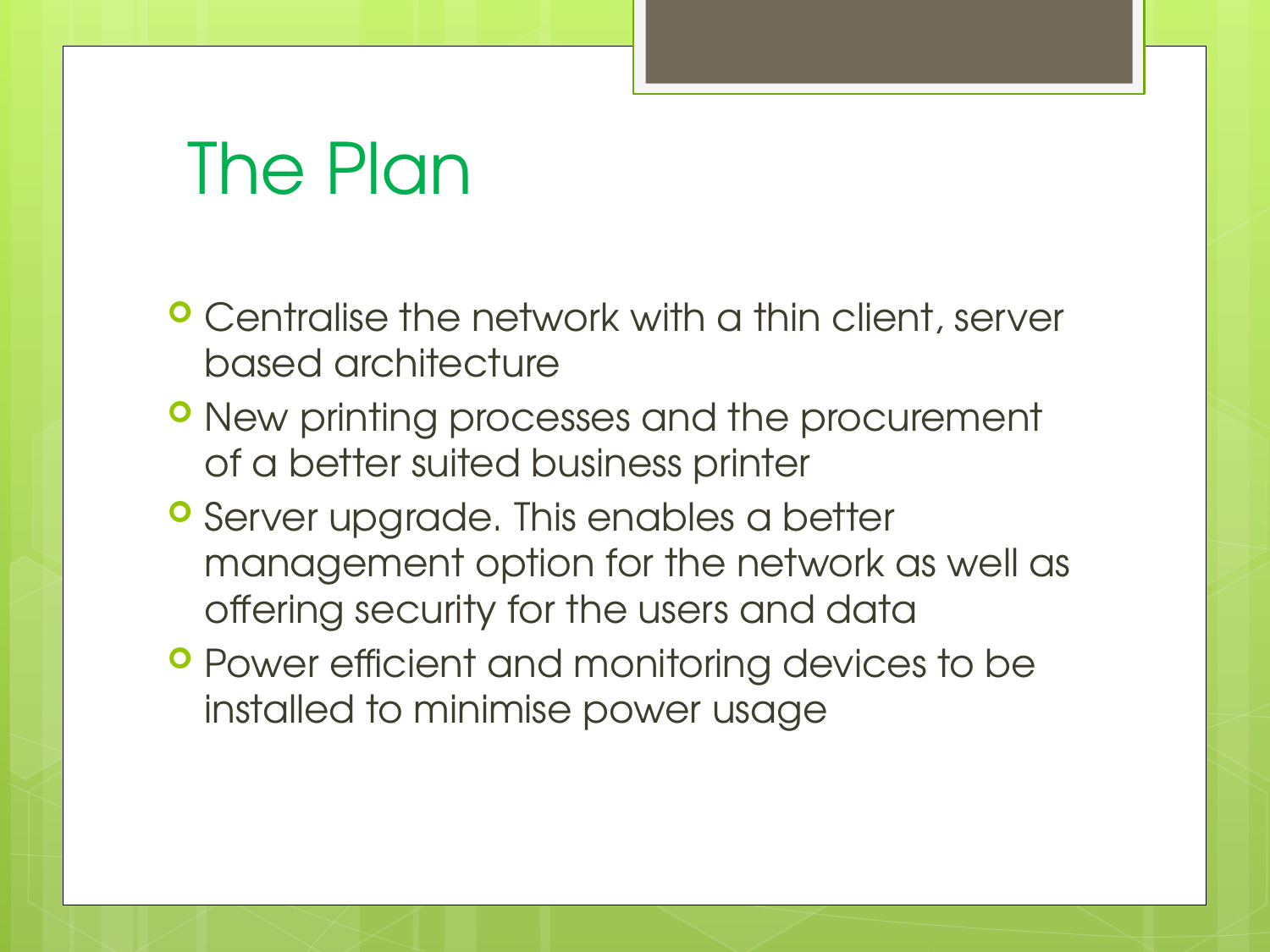

# The Plan
Centralise the network with a thin client, server based architecture
New printing processes and the procurement of a better suited business printer
Server upgrade. This enables a better management option for the network as well as offering security for the users and data
Power efficient and monitoring devices to be installed to minimise power usage